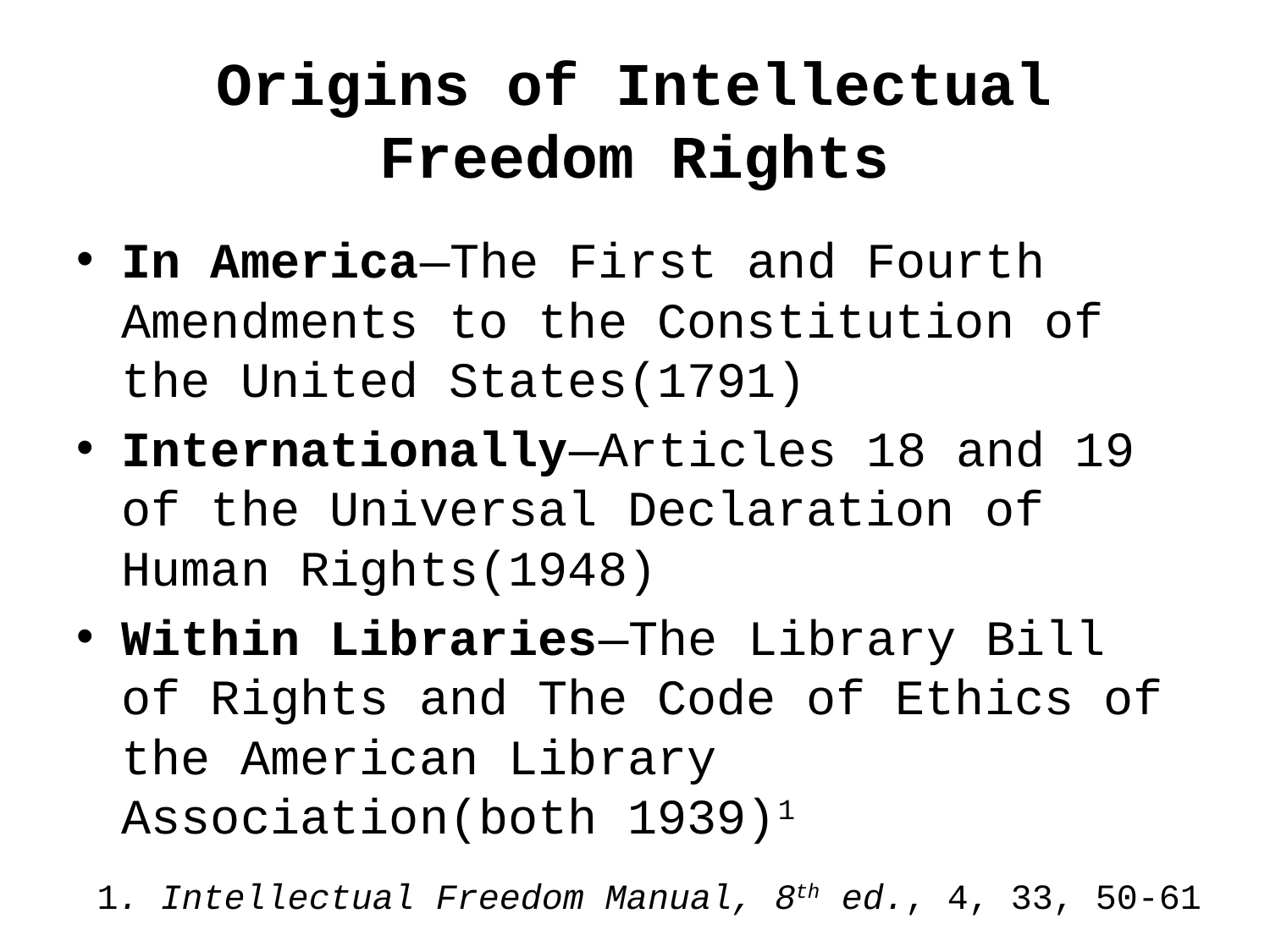

# Origins of Intellectual Freedom Rights
In America—The First and Fourth Amendments to the Constitution of the United States(1791)
Internationally—Articles 18 and 19 of the Universal Declaration of Human Rights(1948)
Within Libraries—The Library Bill of Rights and The Code of Ethics of the American Library Association(both 1939)1

1. Intellectual Freedom Manual, 8th ed., 4, 33, 50-61